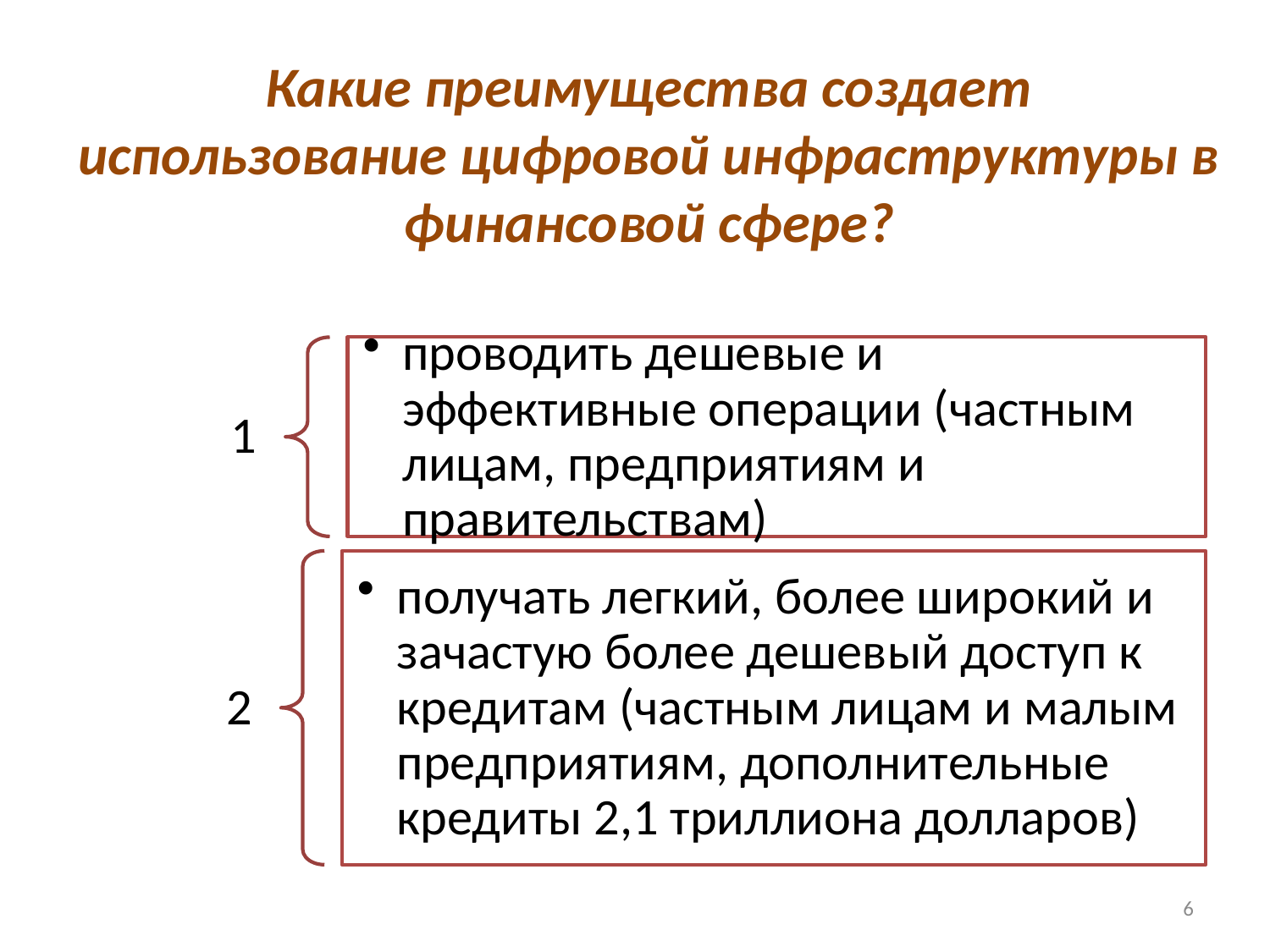

# Какие преимущества создает использование цифровой инфраструктуры в финансовой сфере?
1
проводить дешевые и эффективные операции (частным лицам, предприятиям и правительствам)
2
получать легкий, более широкий и зачастую более дешевый доступ к кредитам (частным лицам и малым предприятиям, дополнительные кредиты 2,1 триллиона долларов)
6